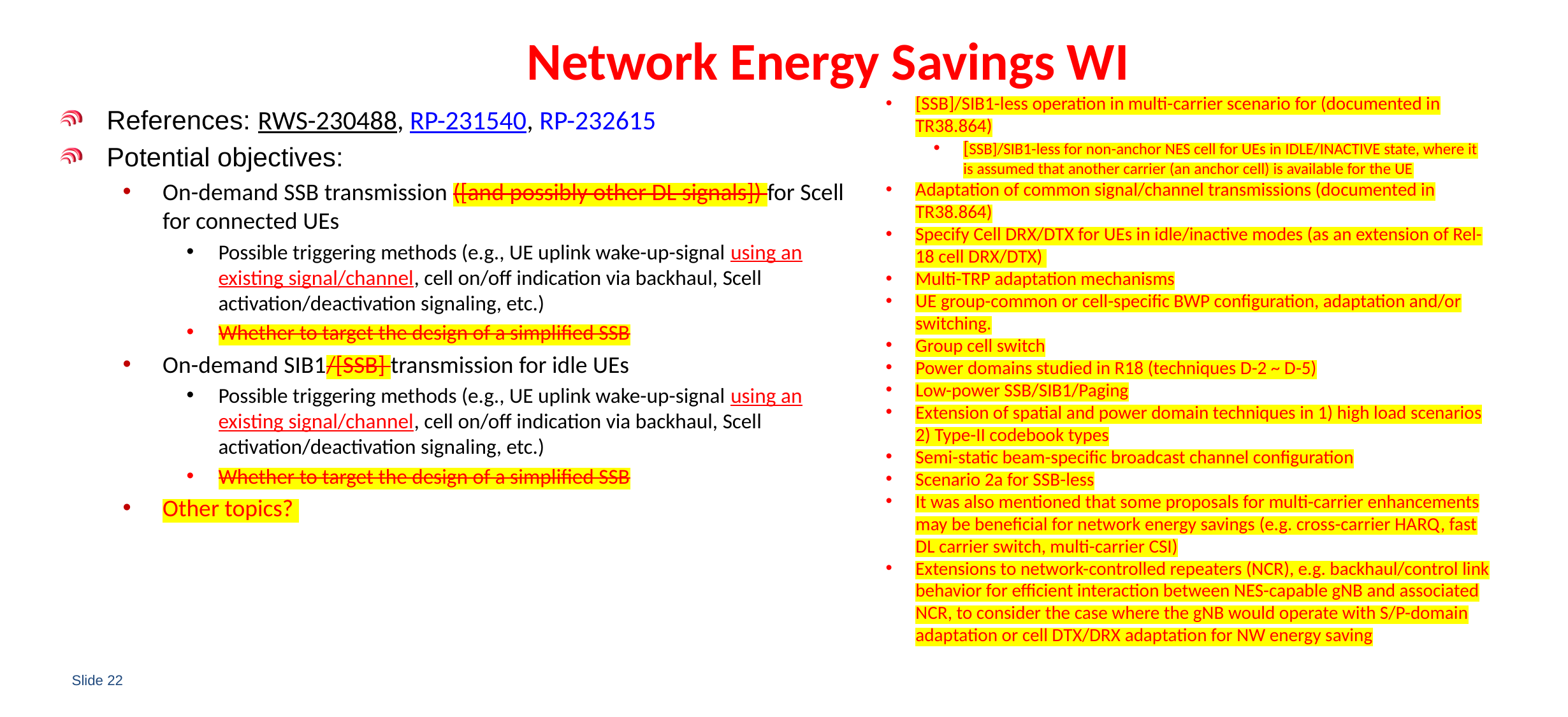

# Network Energy Savings WI
[SSB]/SIB1-less operation in multi-carrier scenario for (documented in TR38.864)
[SSB]/SIB1-less for non-anchor NES cell for UEs in IDLE/INACTIVE state, where it is assumed that another carrier (an anchor cell) is available for the UE
Adaptation of common signal/channel transmissions (documented in TR38.864)
Specify Cell DRX/DTX for UEs in idle/inactive modes (as an extension of Rel-18 cell DRX/DTX)
Multi-TRP adaptation mechanisms
UE group-common or cell-specific BWP configuration, adaptation and/or switching.
Group cell switch
Power domains studied in R18 (techniques D-2 ~ D-5)
Low-power SSB/SIB1/Paging
Extension of spatial and power domain techniques in 1) high load scenarios 2) Type-II codebook types
Semi-static beam-specific broadcast channel configuration
Scenario 2a for SSB-less
It was also mentioned that some proposals for multi-carrier enhancements may be beneficial for network energy savings (e.g. cross-carrier HARQ, fast DL carrier switch, multi-carrier CSI)
Extensions to network-controlled repeaters (NCR), e.g. backhaul/control link behavior for efficient interaction between NES-capable gNB and associated NCR, to consider the case where the gNB would operate with S/P-domain adaptation or cell DTX/DRX adaptation for NW energy saving
References: RWS-230488, RP-231540, RP-232615
Potential objectives:
On-demand SSB transmission ([and possibly other DL signals]) for Scell for connected UEs
Possible triggering methods (e.g., UE uplink wake-up-signal using an existing signal/channel, cell on/off indication via backhaul, Scell activation/deactivation signaling, etc.)
Whether to target the design of a simplified SSB
On-demand SIB1/[SSB] transmission for idle UEs
Possible triggering methods (e.g., UE uplink wake-up-signal using an existing signal/channel, cell on/off indication via backhaul, Scell activation/deactivation signaling, etc.)
Whether to target the design of a simplified SSB
Other topics?